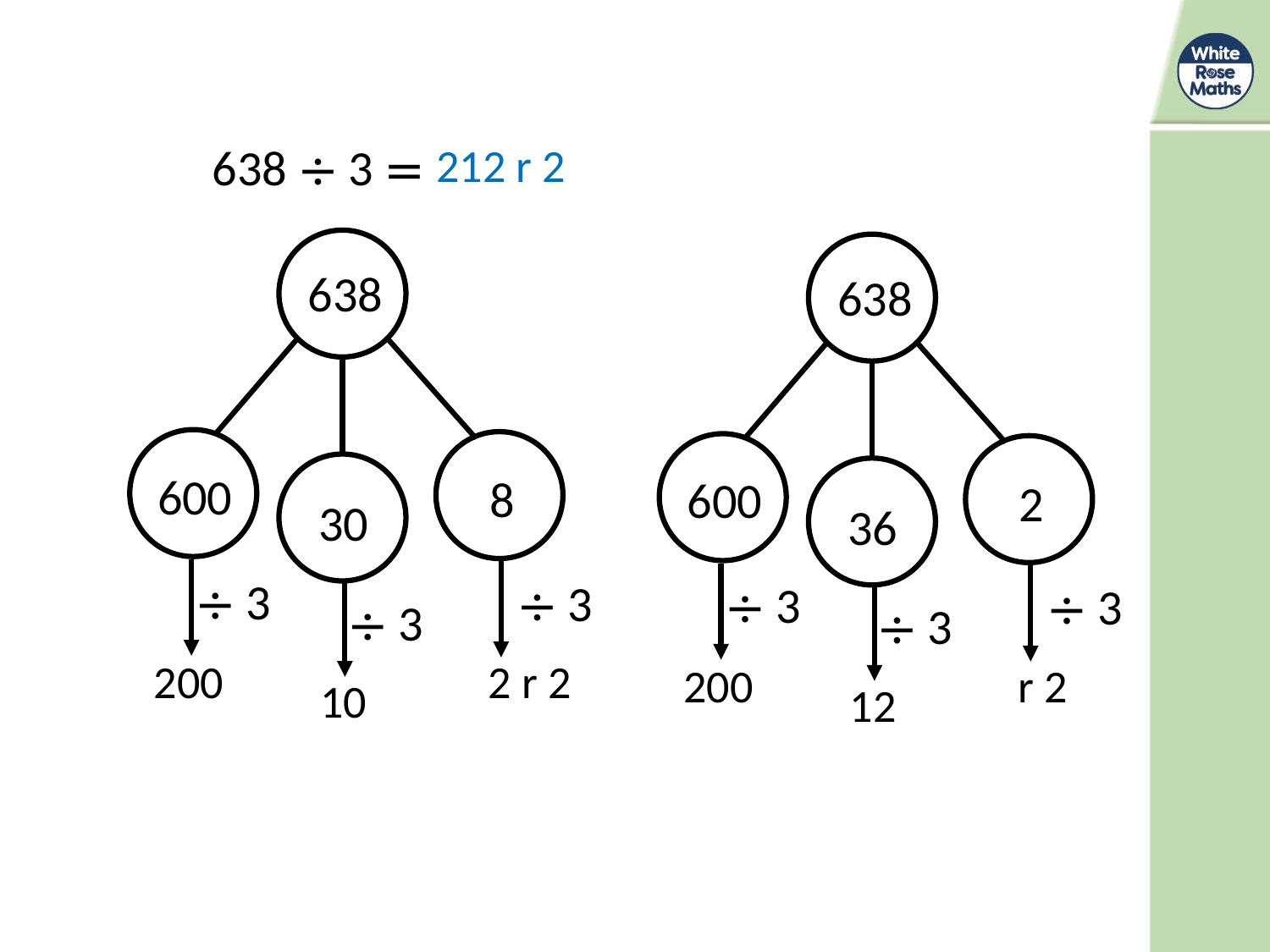

638 ÷ 3 =
212 r 2

638
638
600
8
600
2
30
36
÷ 3
÷ 3
÷ 3
÷ 3
÷ 3
÷ 3
200
2 r 2
200
r 2
10
12